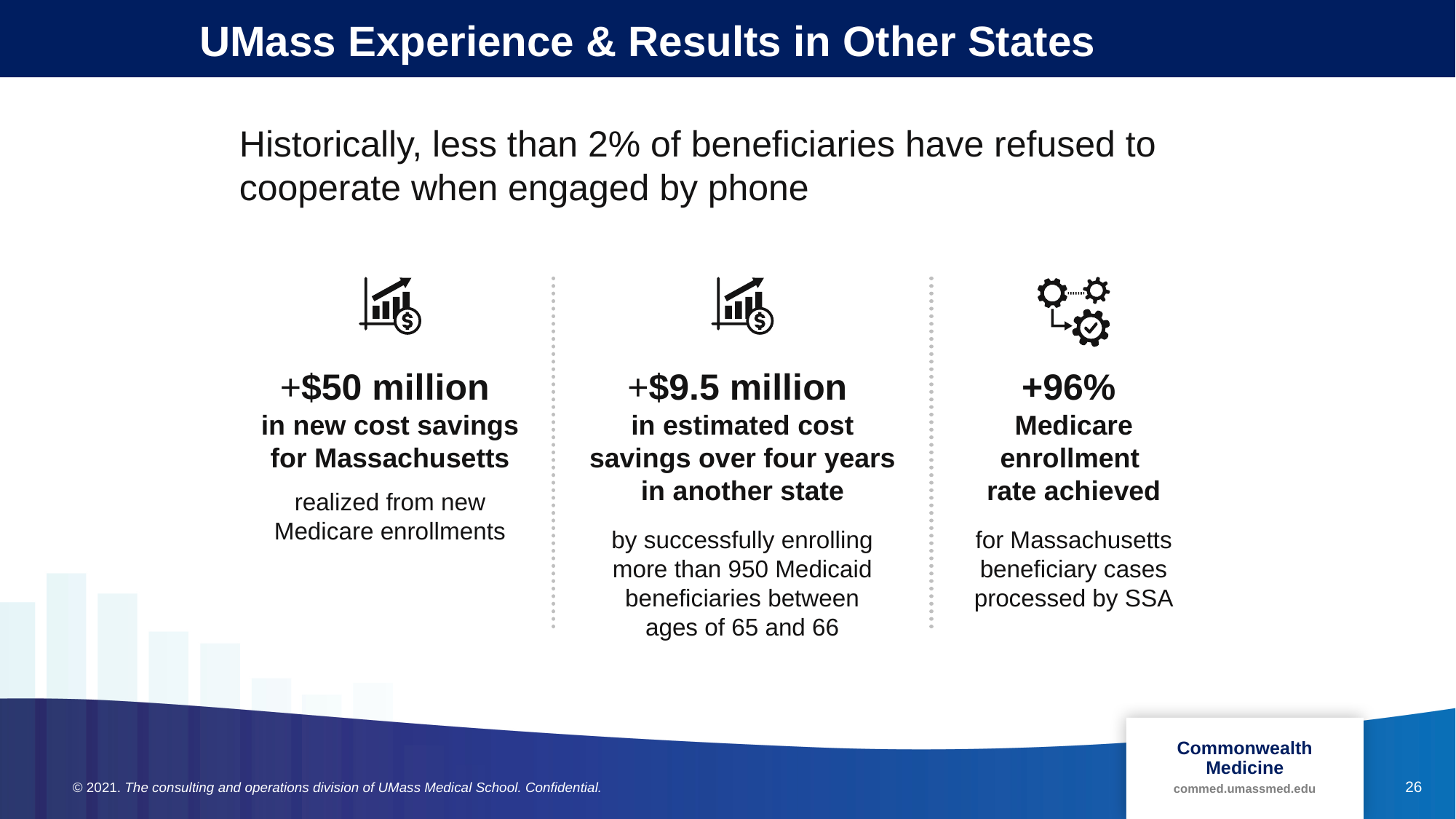

# UMass Experience & Results in Other States
Historically, less than 2% of beneficiaries have refused to cooperate when engaged by phone

+$9.5 million
in estimated cost savings over four years in another state
+96%
Medicare enrollment
rate achieved
+$50 million
in new cost savings for Massachusetts
realized from new Medicare enrollments
by successfully enrolling more than 950 Medicaid beneficiaries between ages of 65 and 66
for Massachusetts beneficiary cases processed by SSA
26